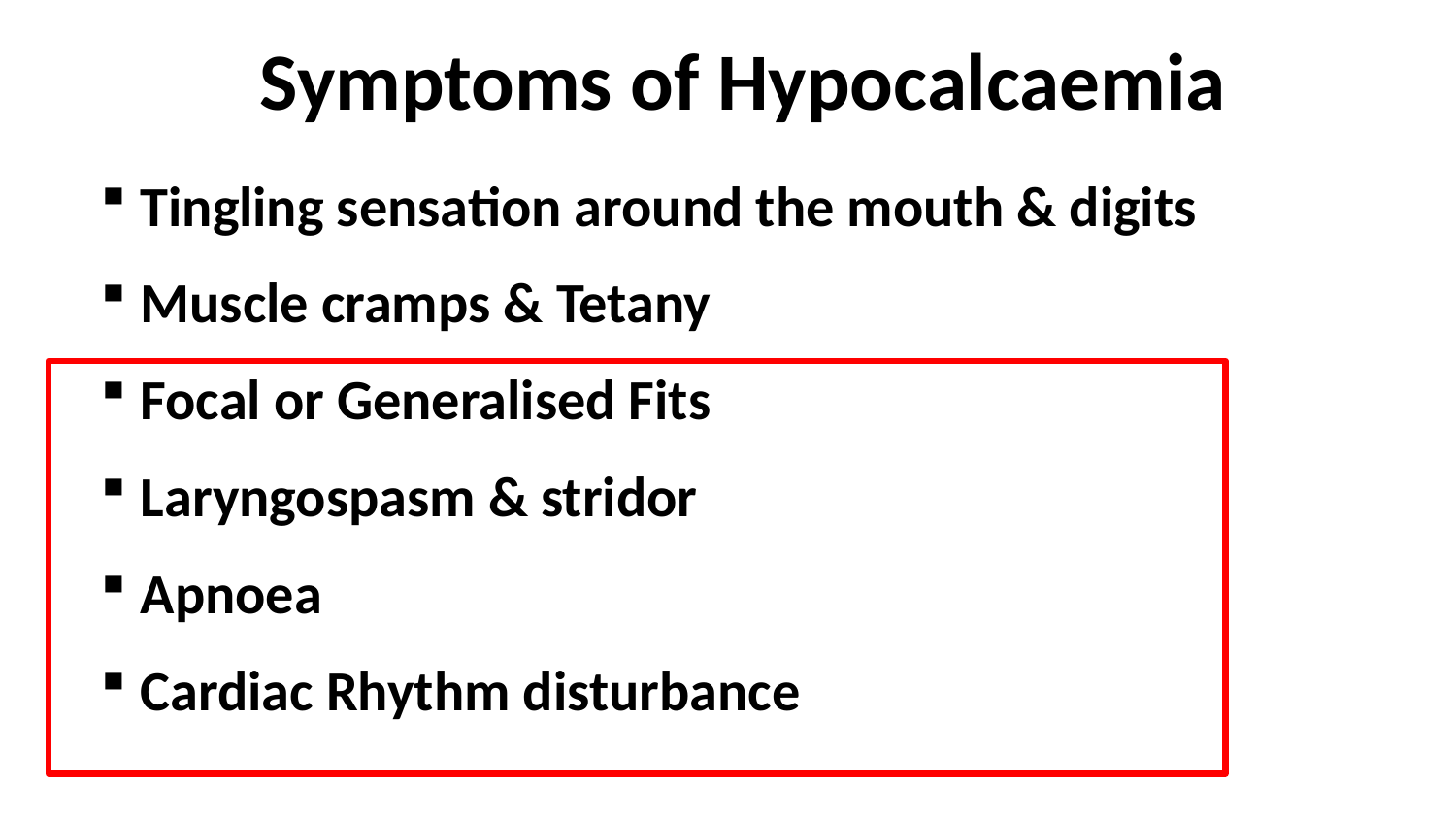

Symptoms of Hypocalcaemia

Tingling sensation around the mouth & digits

Muscle cramps & Tetany

Focal or Generalised Fits

Laryngospasm & stridor

Apnoea

Cardiac Rhythm disturbance